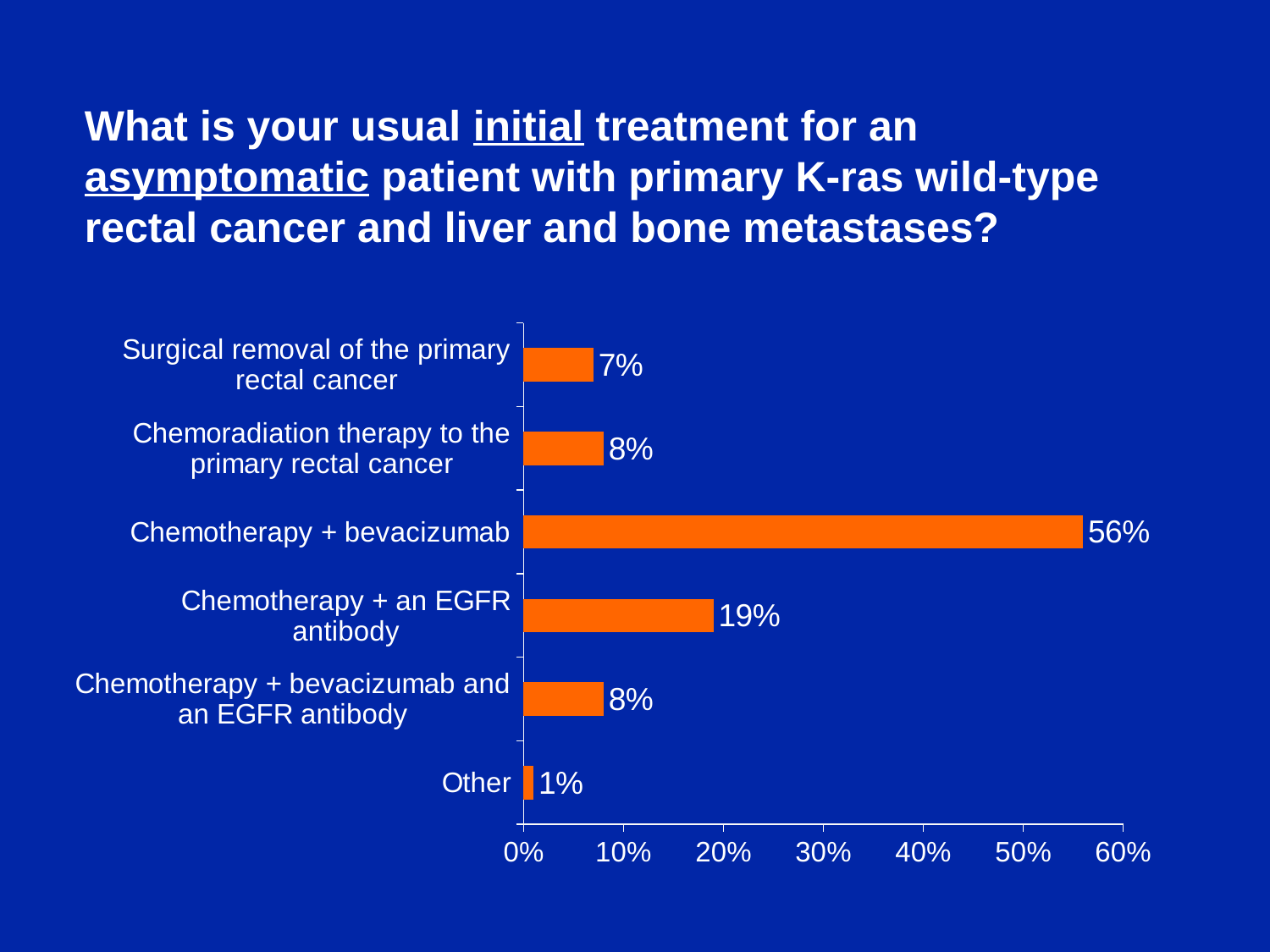

What is your usual initial treatment for an asymptomatic patient with primary K-ras wild-type rectal cancer and liver and bone metastases?

### Chart

| Category | Series 1 |
|---|---|
| Other | 0.01 |
| Chemotherapy + bevacizumab and an EGFR antibody | 0.08 |
| Chemotherapy + an EGFR antibody | 0.19 |
| Chemotherapy + bevacizumab | 0.56 |
| Chemoradiation therapy to the primary rectal cancer | 0.08 |
| Surgical removal of the primary rectal cancer | 0.07 |